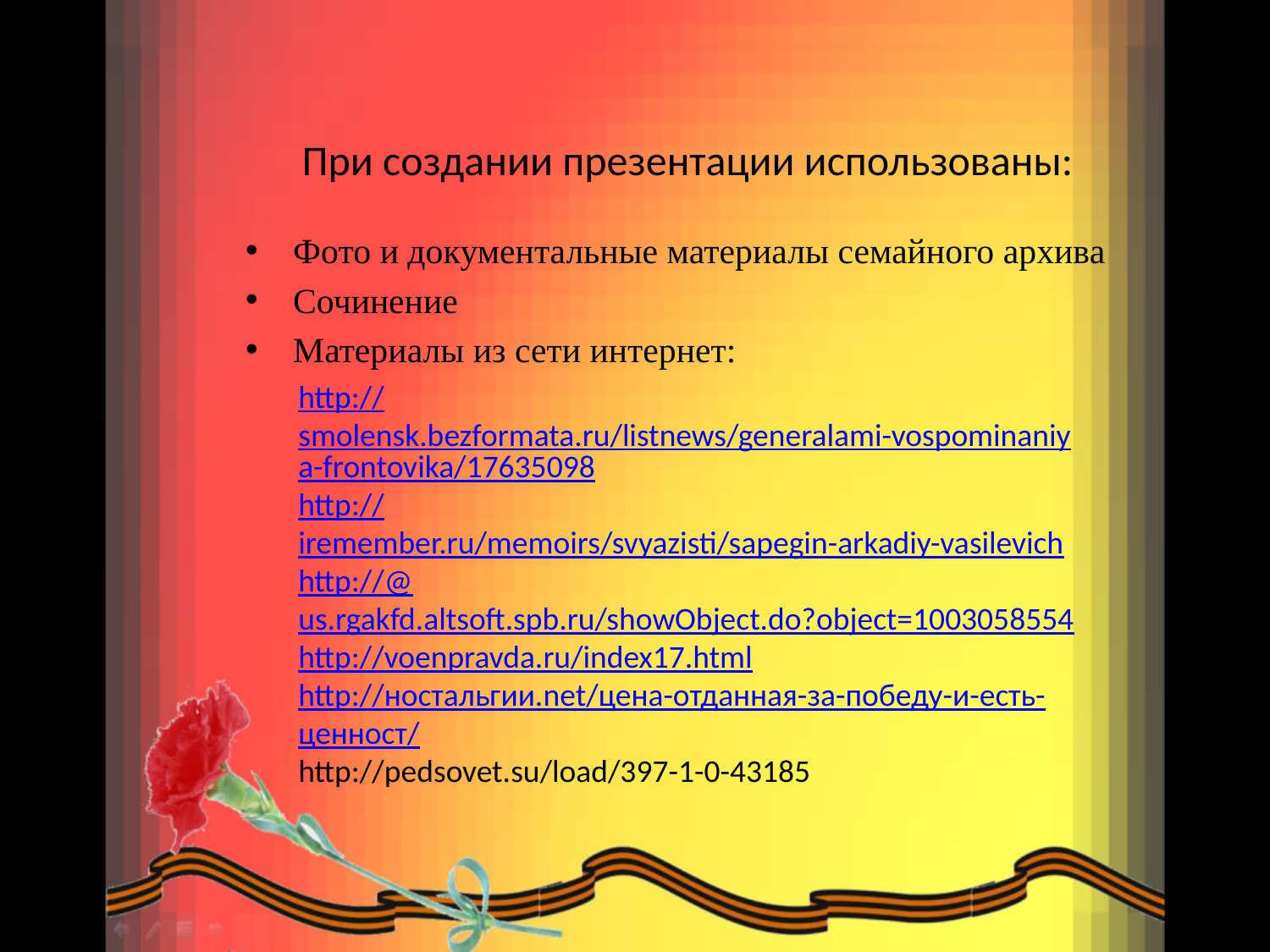

При создании презентации использованы:
Фото и документальные материалы семайного архива
Сочинение
Материалы из сети интернет:
http://smolensk.bezformata.ru/listnews/generalami-vospominaniya-frontovika/17635098
http://iremember.ru/memoirs/svyazisti/sapegin-arkadiy-vasilevich
http://@us.rgakfd.altsoft.spb.ru/showObject.do?object=1003058554
http://voenpravda.ru/index17.html
http://ностальгии.net/цена-отданная-за-победу-и-есть-ценност/
http://pedsovet.su/load/397-1-0-43185